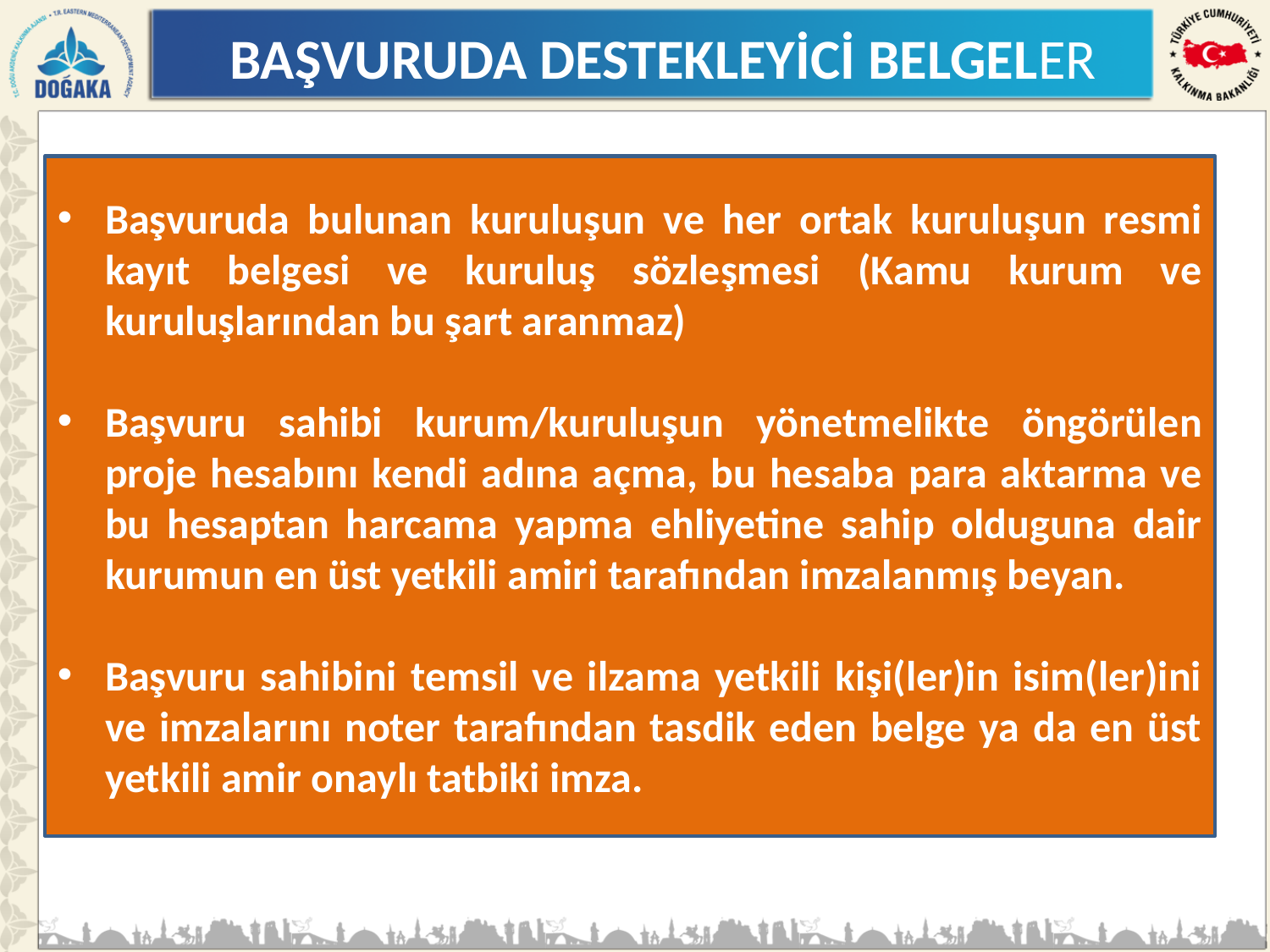

# BAŞVURUDA DESTEKLEYİCİ BELGELER

Başvuruda bulunan kuruluşun ve her ortak kuruluşun resmi kayıt belgesi ve kuruluş sözleşmesi (Kamu kurum ve kuruluşlarından bu şart aranmaz)

Başvuru sahibi kurum/kuruluşun yönetmelikte öngörülen proje hesabını kendi adına açma, bu hesaba para aktarma ve bu hesaptan harcama yapma ehliyetine sahip olduguna dair kurumun en üst yetkili amiri tarafından imzalanmış beyan.

Başvuru sahibini temsil ve ilzama yetkili kişi(ler)in isim(ler)ini ve imzalarını noter tarafından tasdik eden belge ya da en üst yetkili amir onaylı tatbiki imza.